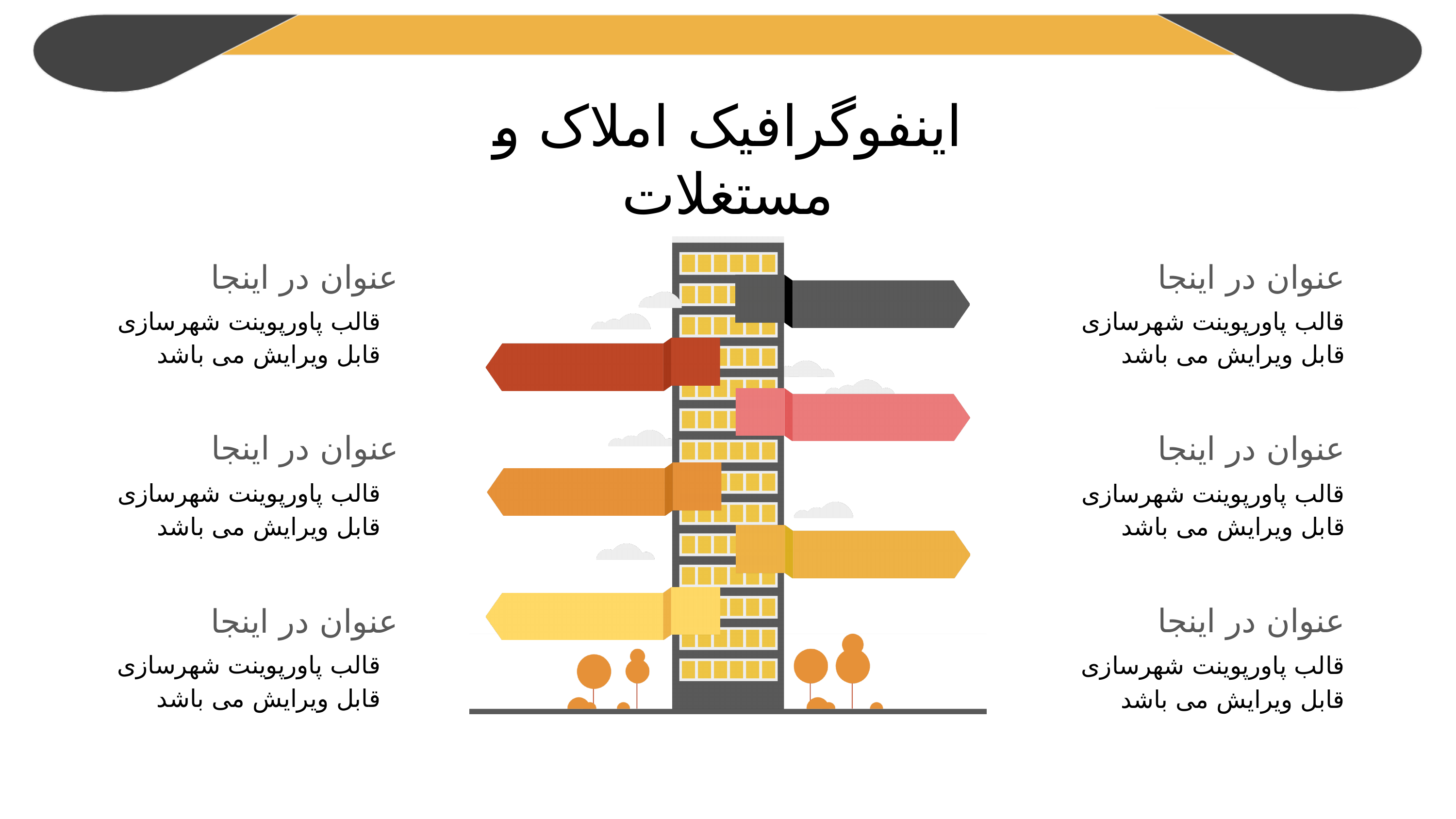

اینفوگرافیک املاک و مستغلات

عنوان در اینجا
عنوان در اینجا

قالب پاورپوینت شهرسازی قابل ویرایش می باشد
قالب پاورپوینت شهرسازی قابل ویرایش می باشد

عنوان در اینجا
عنوان در اینجا

قالب پاورپوینت شهرسازی قابل ویرایش می باشد
قالب پاورپوینت شهرسازی قابل ویرایش می باشد

عنوان در اینجا
عنوان در اینجا

قالب پاورپوینت شهرسازی قابل ویرایش می باشد
قالب پاورپوینت شهرسازی قابل ویرایش می باشد